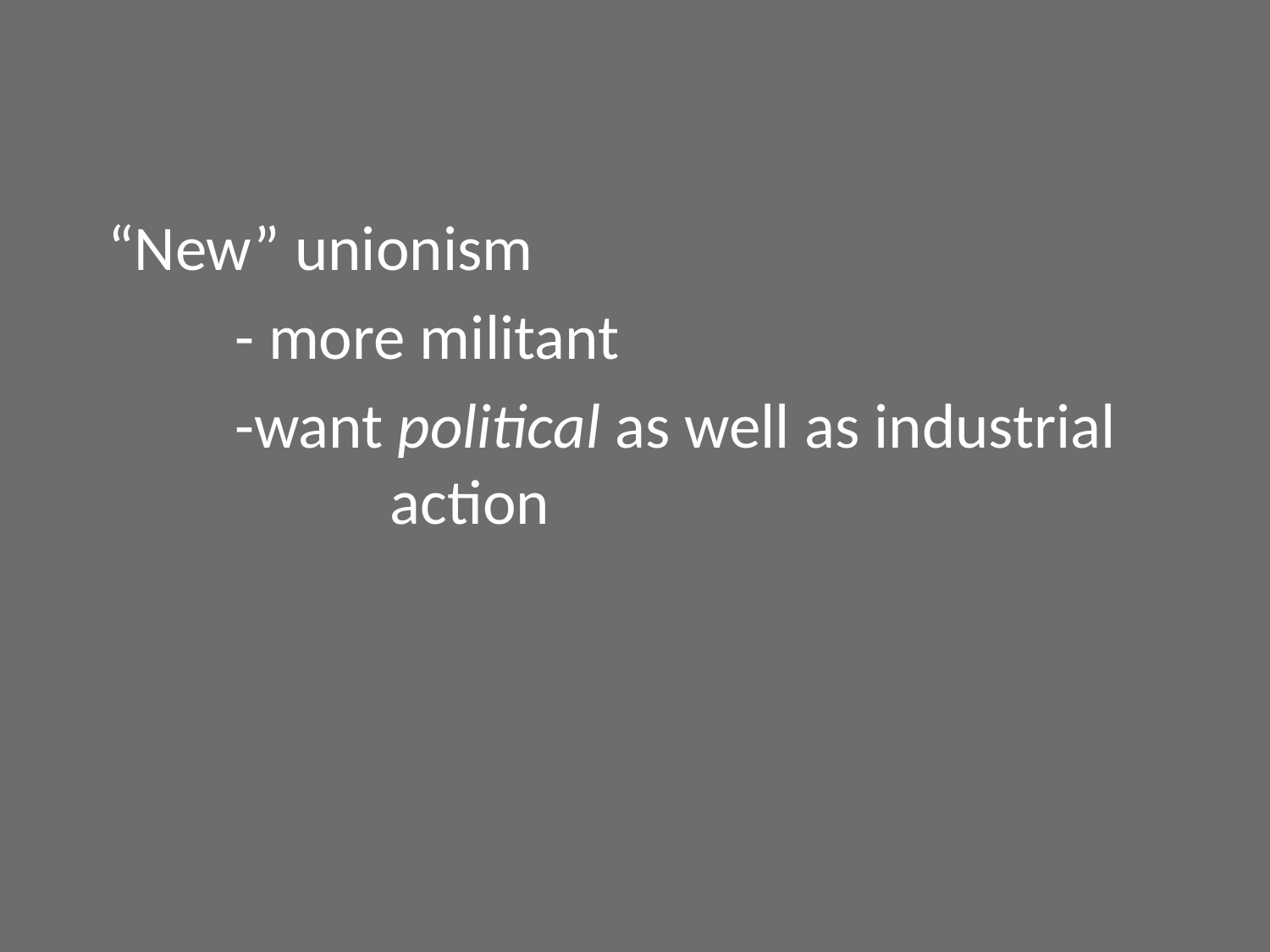

#
“New” unionism
	- more militant
	-want political as well as industrial 		  action